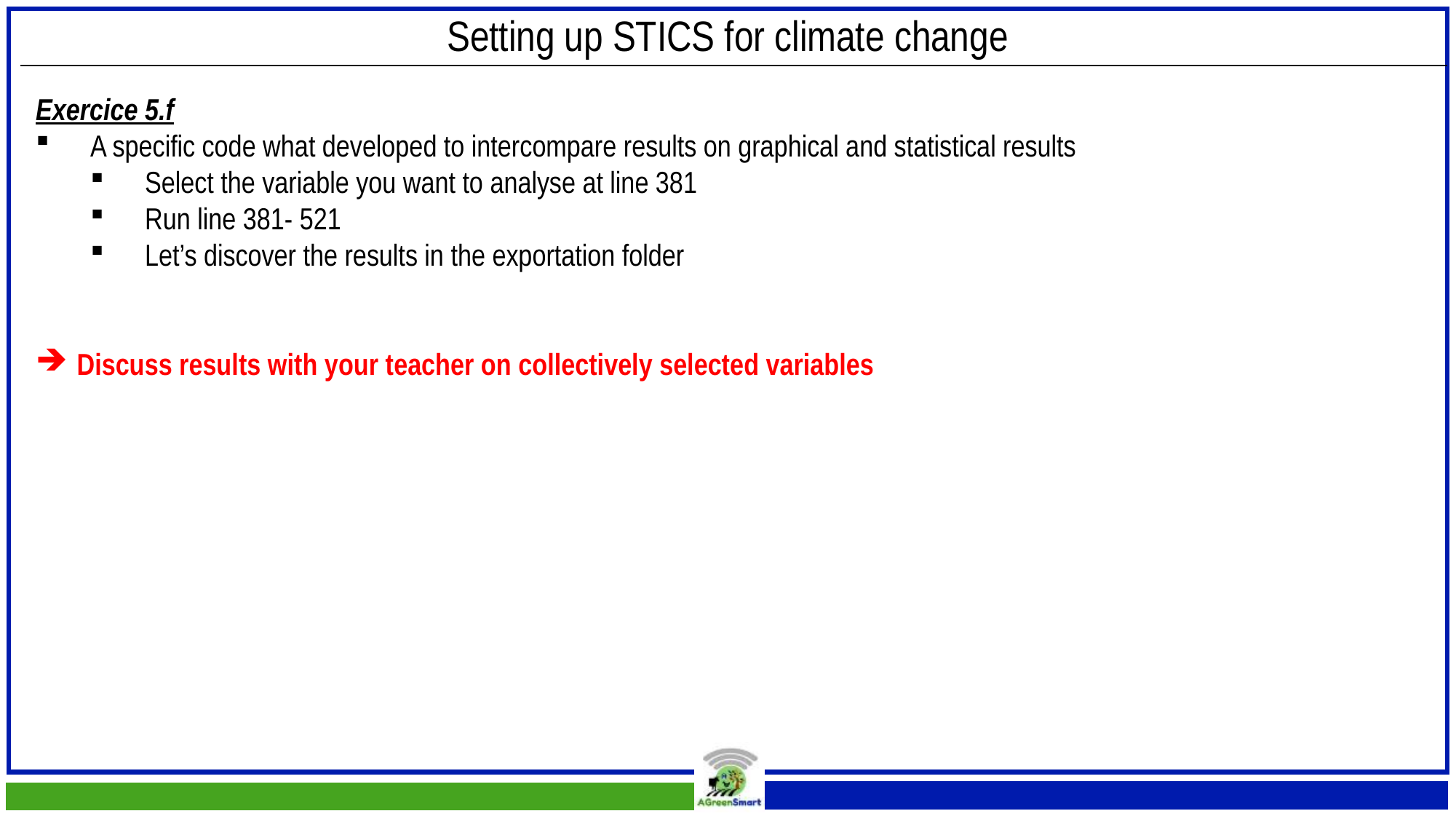

Setting up STICS for climate change
Exercice 5.f
A specific code what developed to intercompare results on graphical and statistical results
Select the variable you want to analyse at line 381
Run line 381- 521
Let’s discover the results in the exportation folder

Discuss results with your teacher on collectively selected variables